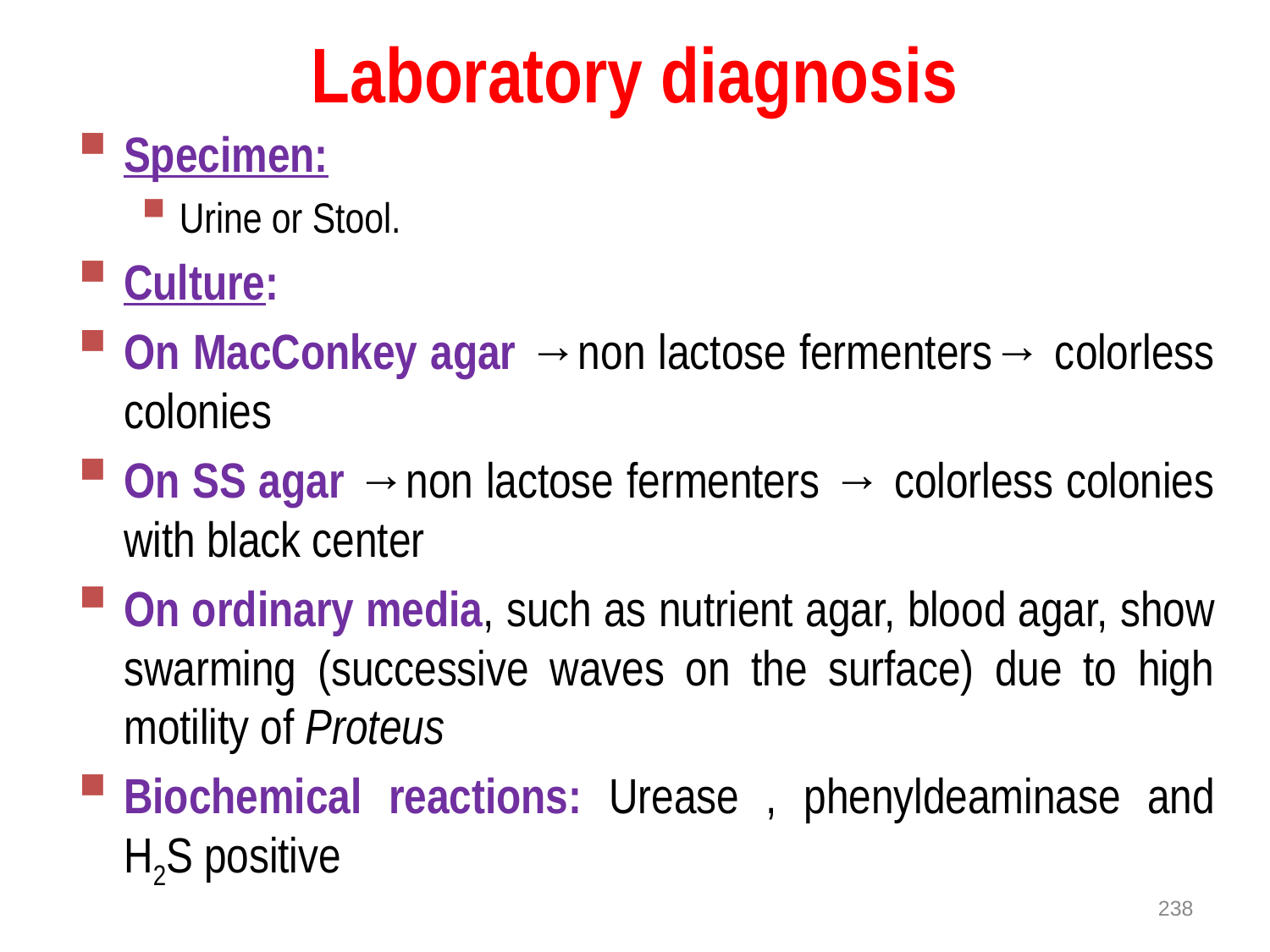

# Laboratory diagnosis
Specimen:
Urine or Stool.
Culture:
On MacConkey agar →non lactose fermenters→ colorless colonies
On SS agar →non lactose fermenters → colorless colonies with black center
On ordinary media, such as nutrient agar, blood agar, show swarming (successive waves on the surface) due to high motility of Proteus
Biochemical reactions: Urease , phenyldeaminase and H2S positive

238